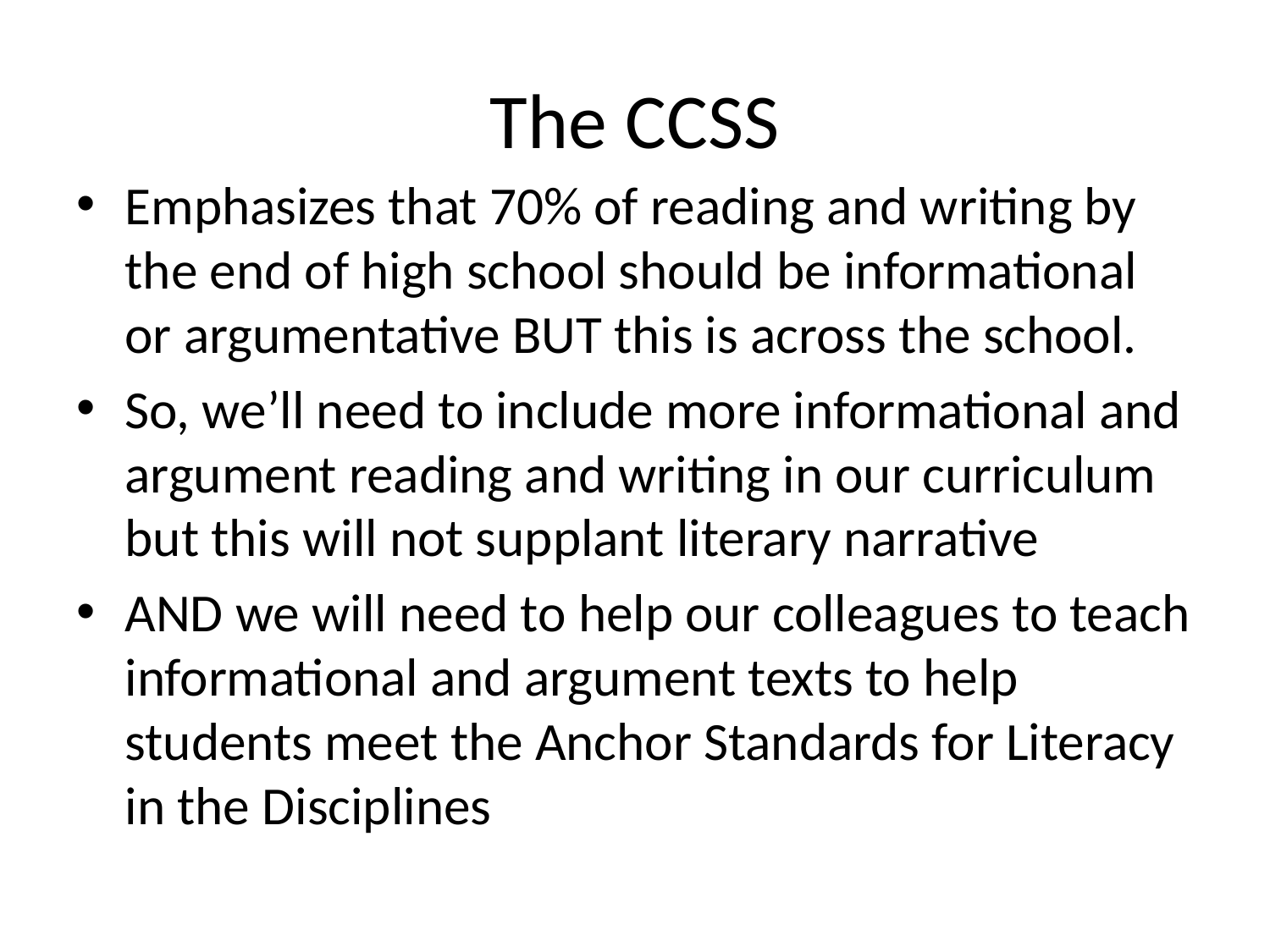

# The CCSS
Emphasizes that 70% of reading and writing by the end of high school should be informational or argumentative BUT this is across the school.
So, we’ll need to include more informational and argument reading and writing in our curriculum but this will not supplant literary narrative
AND we will need to help our colleagues to teach informational and argument texts to help students meet the Anchor Standards for Literacy in the Disciplines